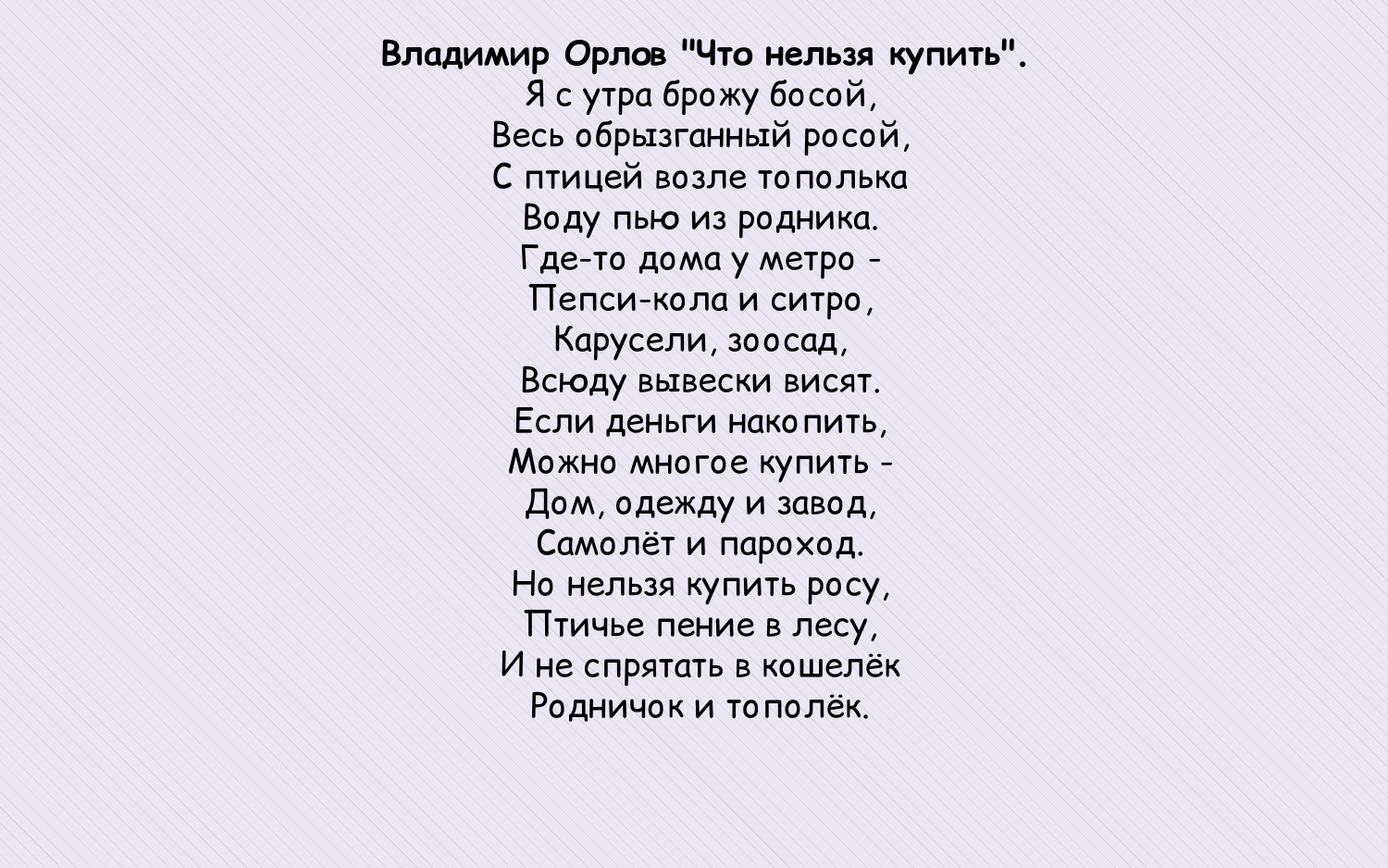

# Владимир Орлов "Что нельзя купить". Я с утра брожу босой, Весь обрызганный росой, С птицей возле тополька Воду пью из родника. Где-то дома у метро - Пепси-кола и ситро, Карусели, зоосад, Всюду вывески висят. Если деньги накопить, Можно многое купить - Дом, одежду и завод, Самолёт и пароход. Но нельзя купить росу, Птичье пение в лесу, И не спрятать в кошелёк Родничок и тополёк.